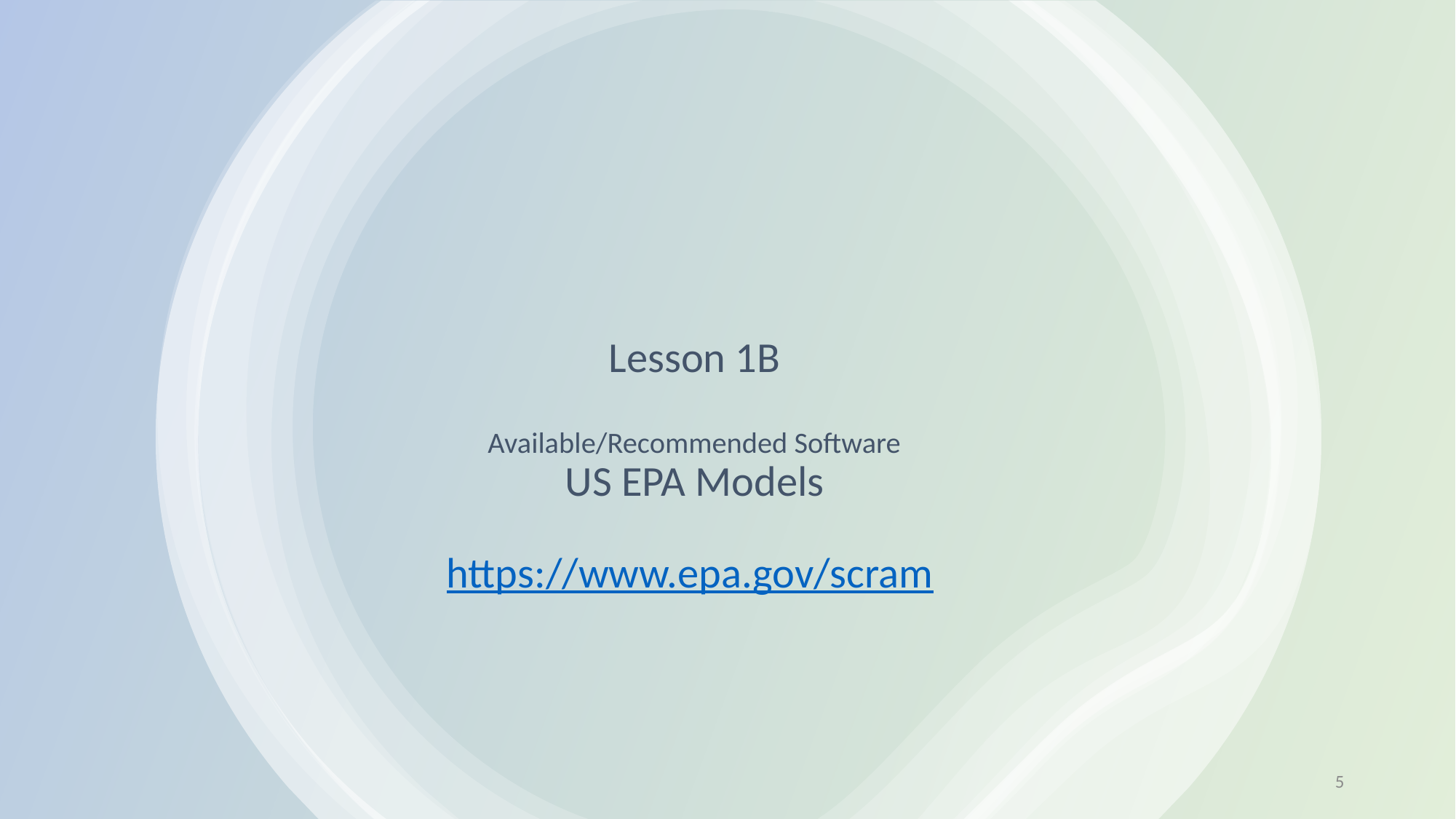

# Lesson 1B Available/Recommended Software US EPA Models https://www.epa.gov/scram
5